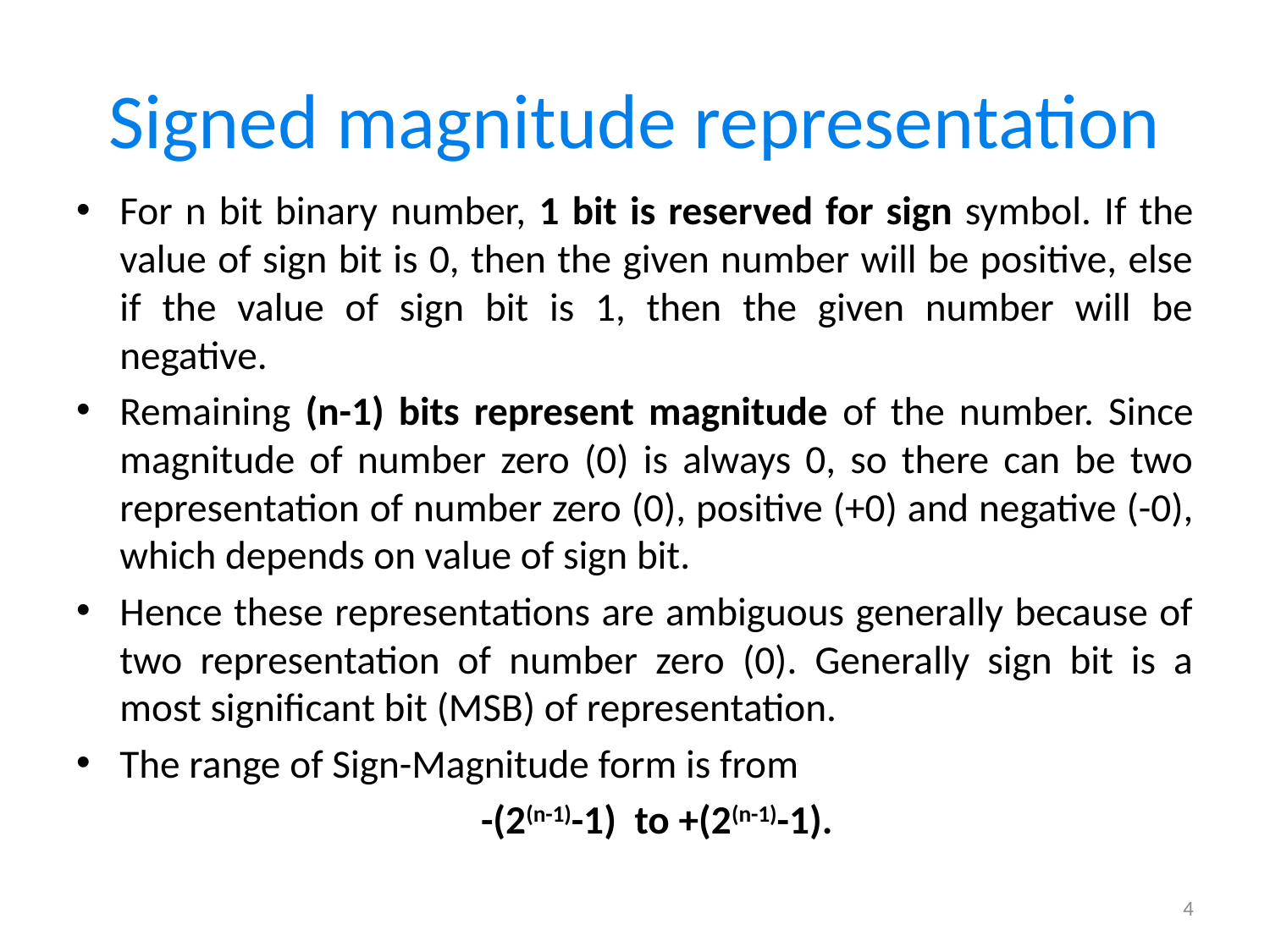

# Signed magnitude representation
For n bit binary number, 1 bit is reserved for sign symbol. If the value of sign bit is 0, then the given number will be positive, else if the value of sign bit is 1, then the given number will be negative.
Remaining (n-1) bits represent magnitude of the number. Since magnitude of number zero (0) is always 0, so there can be two representation of number zero (0), positive (+0) and negative (-0), which depends on value of sign bit.
Hence these representations are ambiguous generally because of two representation of number zero (0). Generally sign bit is a most significant bit (MSB) of representation.
The range of Sign-Magnitude form is from
	-(2(n-1)-1)  to +(2(n-1)-1).
4